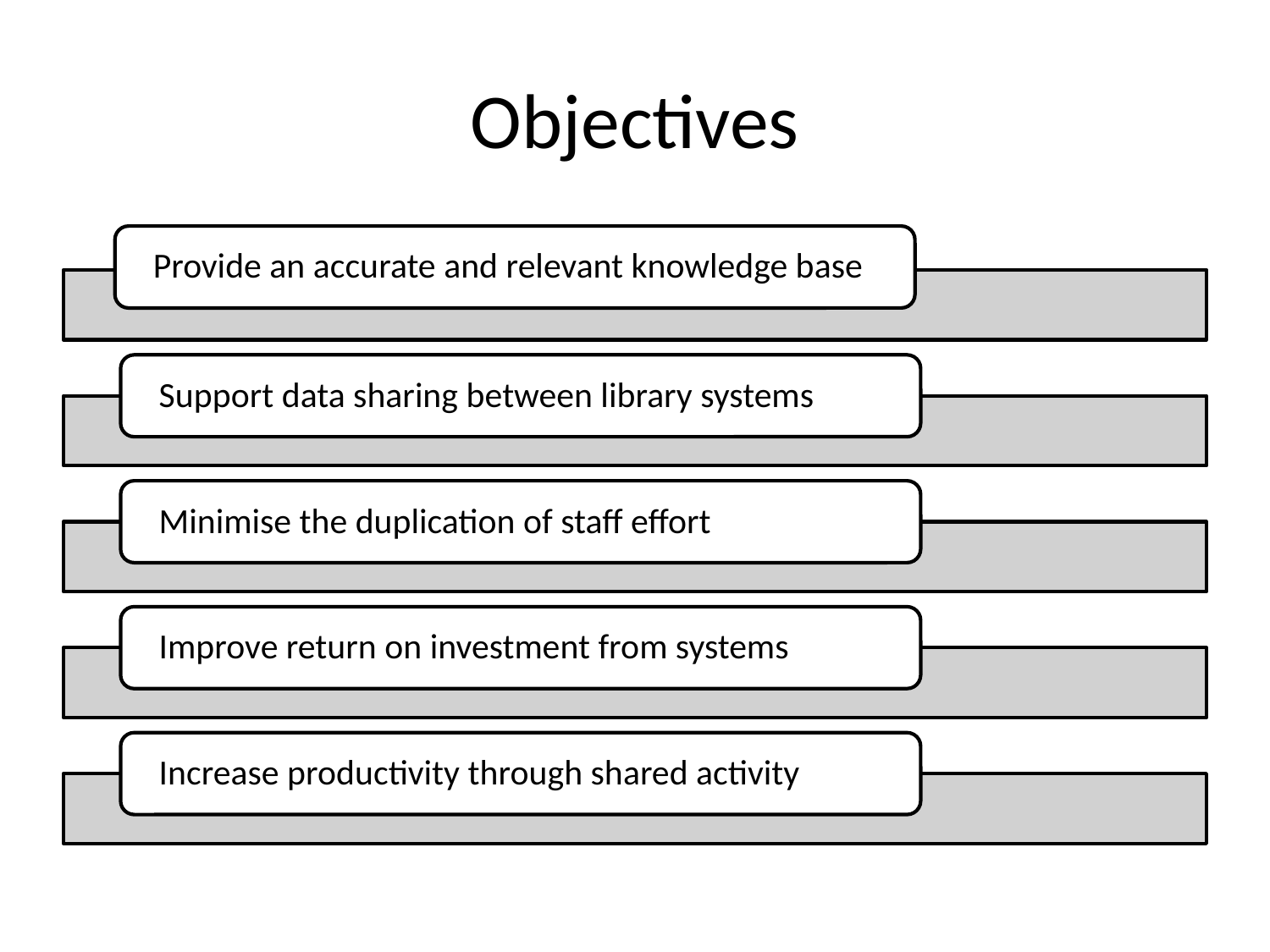

# Objectives
Provide an accurate and relevant knowledge base
Support data sharing between library systems
Minimise the duplication of staff effort
Improve return on investment from systems
Increase productivity through shared activity